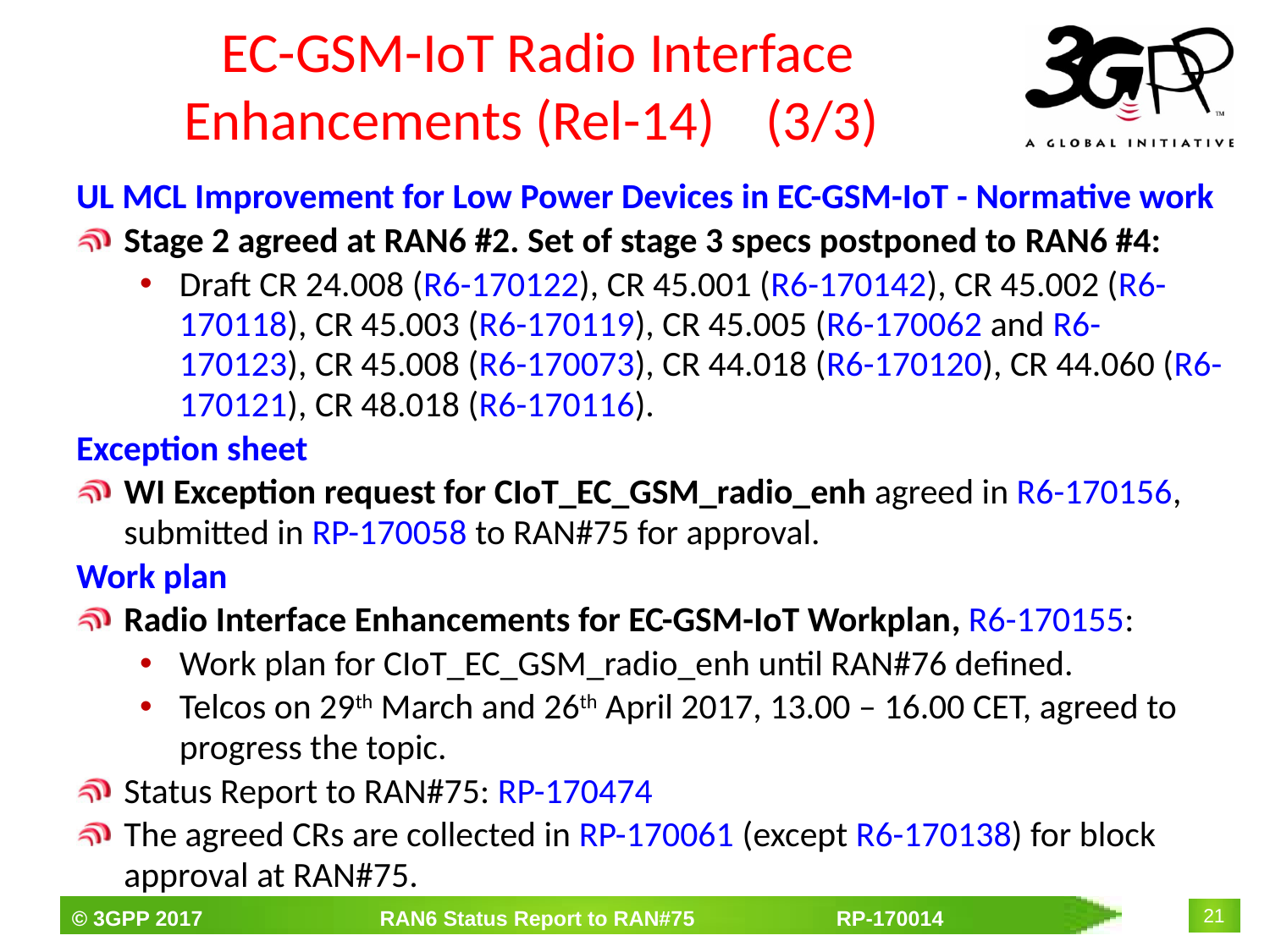

# EC-GSM-IoT Radio Interface Enhancements (Rel-14)    (3/3)
UL MCL Improvement for Low Power Devices in EC-GSM-IoT - Normative work
Stage 2 agreed at RAN6 #2. Set of stage 3 specs postponed to RAN6 #4:
Draft CR 24.008 (R6-170122), CR 45.001 (R6-170142), CR 45.002 (R6-170118), CR 45.003 (R6-170119), CR 45.005 (R6-170062 and R6-170123), CR 45.008 (R6-170073), CR 44.018 (R6-170120), CR 44.060 (R6-170121), CR 48.018 (R6-170116).
Exception sheet
WI Exception request for CIoT_EC_GSM_radio_enh agreed in R6-170156, submitted in RP-170058 to RAN#75 for approval.
Work plan
Radio Interface Enhancements for EC-GSM-IoT Workplan, R6-170155:
Work plan for CIoT_EC_GSM_radio_enh until RAN#76 defined.
Telcos on 29th March and 26th April 2017, 13.00 – 16.00 CET, agreed to progress the topic.
Status Report to RAN#75: RP-170474
The agreed CRs are collected in RP-170061 (except R6-170138) for block approval at RAN#75.